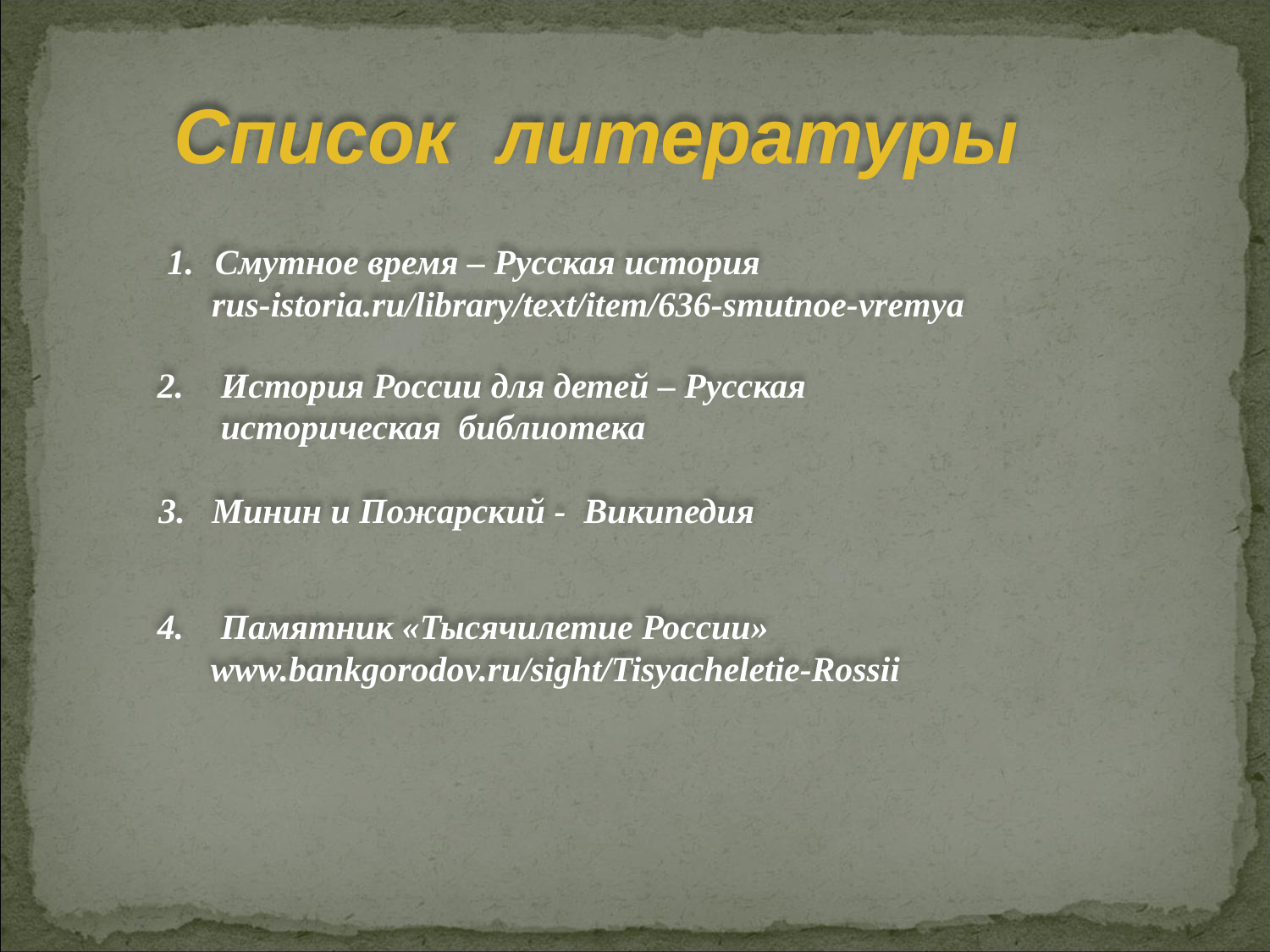

Список  литературы
Смутное время – Русская история
     rus-istoria.ru/library/text/item/636-smutnoe-vremya
История России для детей – Русская историческая  библиотека
3.   Минин и Пожарский -  Википедия
Памятник «Тысячилетие России»
      www.bankgorodov.ru/sight/Tisyacheletie-Rossii